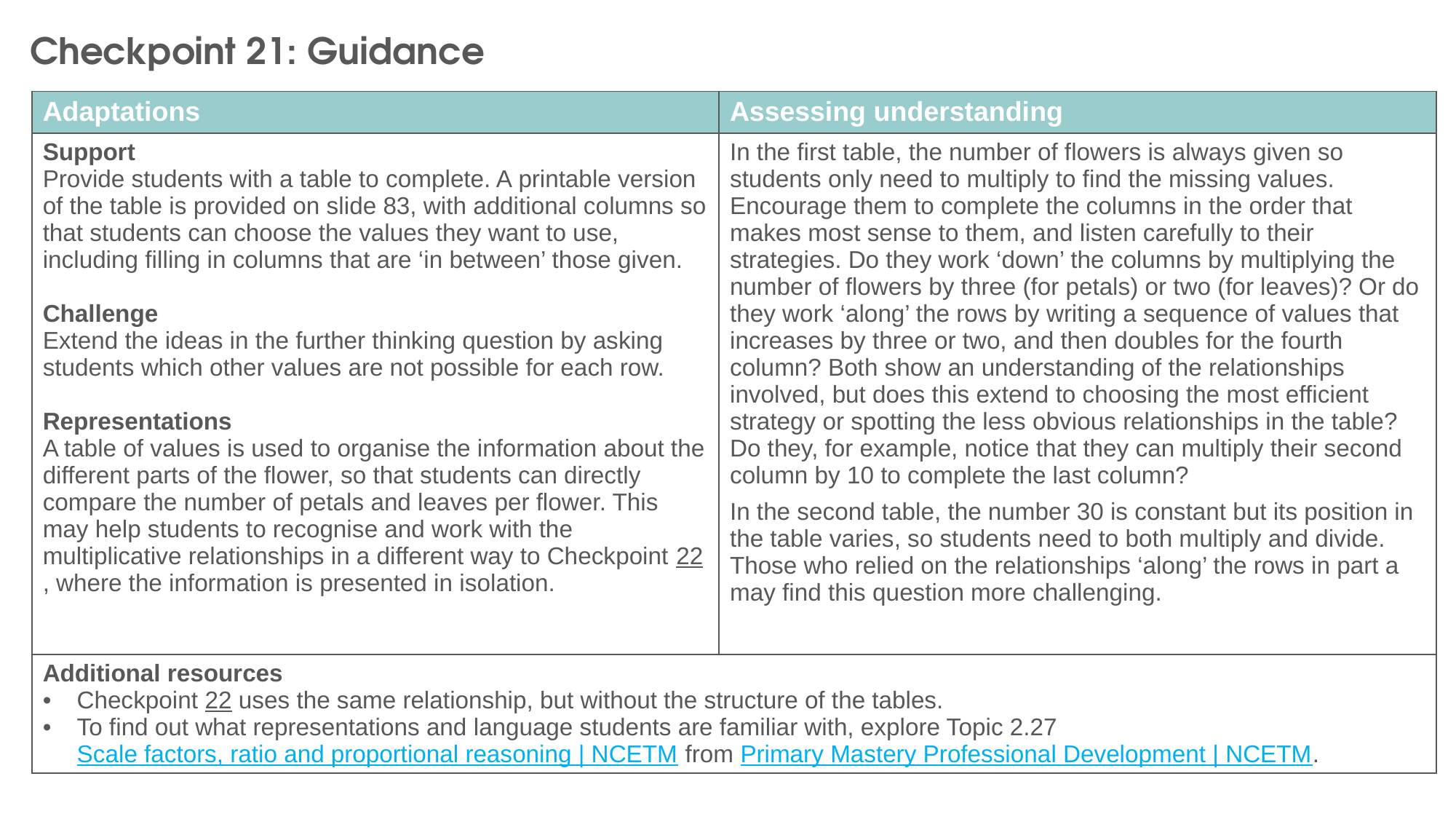

Checkpoint 21: Guidance
| Adaptations | Assessing understanding |
| --- | --- |
| Support Provide students with a table to complete. A printable version of the table is provided on slide 83, with additional columns so that students can choose the values they want to use, including filling in columns that are ‘in between’ those given. Challenge Extend the ideas in the further thinking question by asking students which other values are not possible for each row. Representations A table of values is used to organise the information about the different parts of the flower, so that students can directly compare the number of petals and leaves per flower. This may help students to recognise and work with the multiplicative relationships in a different way to Checkpoint 22, where the information is presented in isolation. | In the first table, the number of flowers is always given so students only need to multiply to find the missing values. Encourage them to complete the columns in the order that makes most sense to them, and listen carefully to their strategies. Do they work ‘down’ the columns by multiplying the number of flowers by three (for petals) or two (for leaves)? Or do they work ‘along’ the rows by writing a sequence of values that increases by three or two, and then doubles for the fourth column? Both show an understanding of the relationships involved, but does this extend to choosing the most efficient strategy or spotting the less obvious relationships in the table? Do they, for example, notice that they can multiply their second column by 10 to complete the last column? In the second table, the number 30 is constant but its position in the table varies, so students need to both multiply and divide. Those who relied on the relationships ‘along’ the rows in part a may find this question more challenging. |
| Additional resources Checkpoint 22 uses the same relationship, but without the structure of the tables. To find out what representations and language students are familiar with, explore Topic 2.27 Scale factors, ratio and proportional reasoning | NCETM from Primary Mastery Professional Development | NCETM. |  |